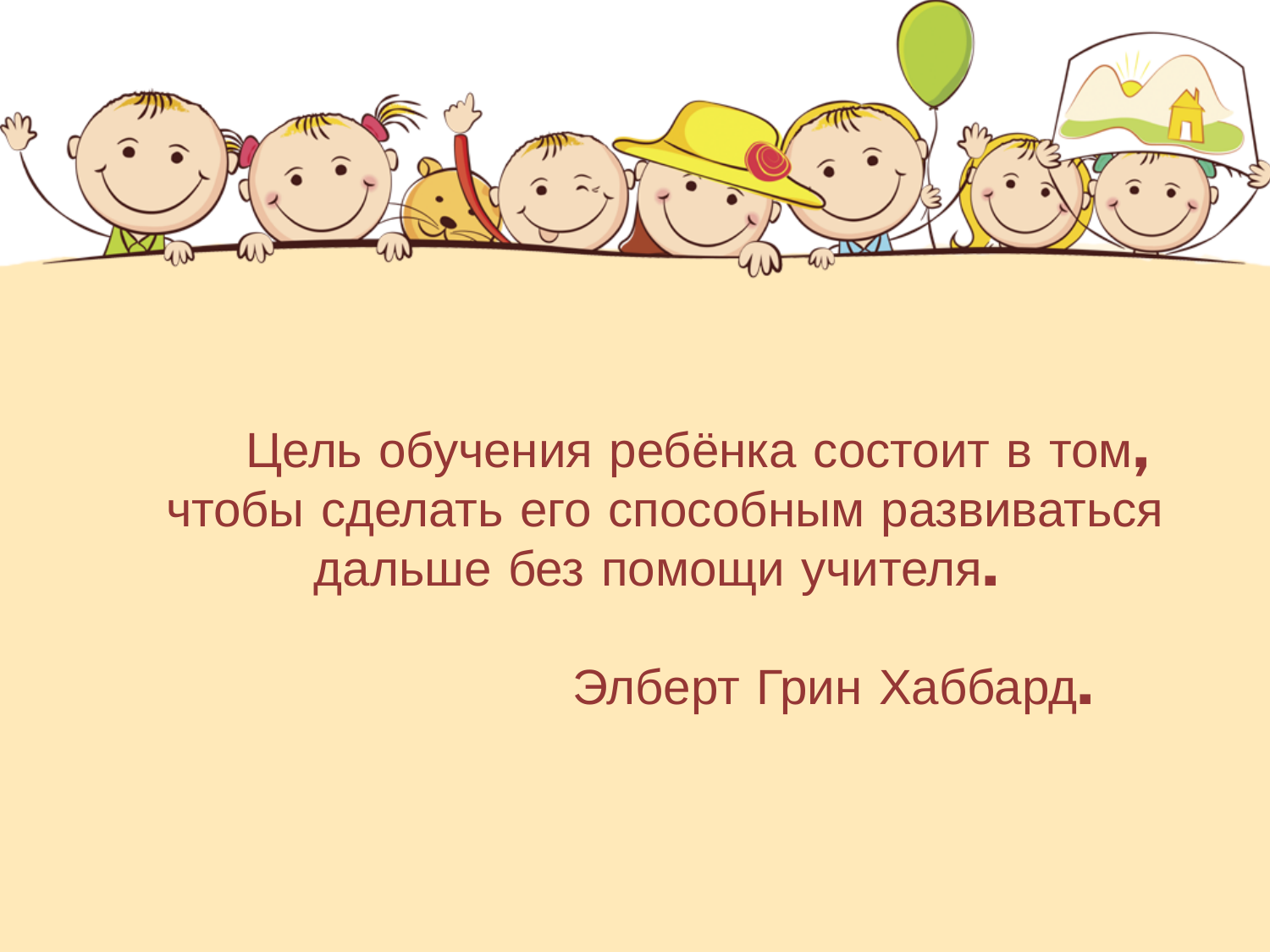

Цель обучения ребёнка состоит в том, чтобы сделать его способным развиваться дальше без помощи учителя.

                           Элберт Грин Хаббард.